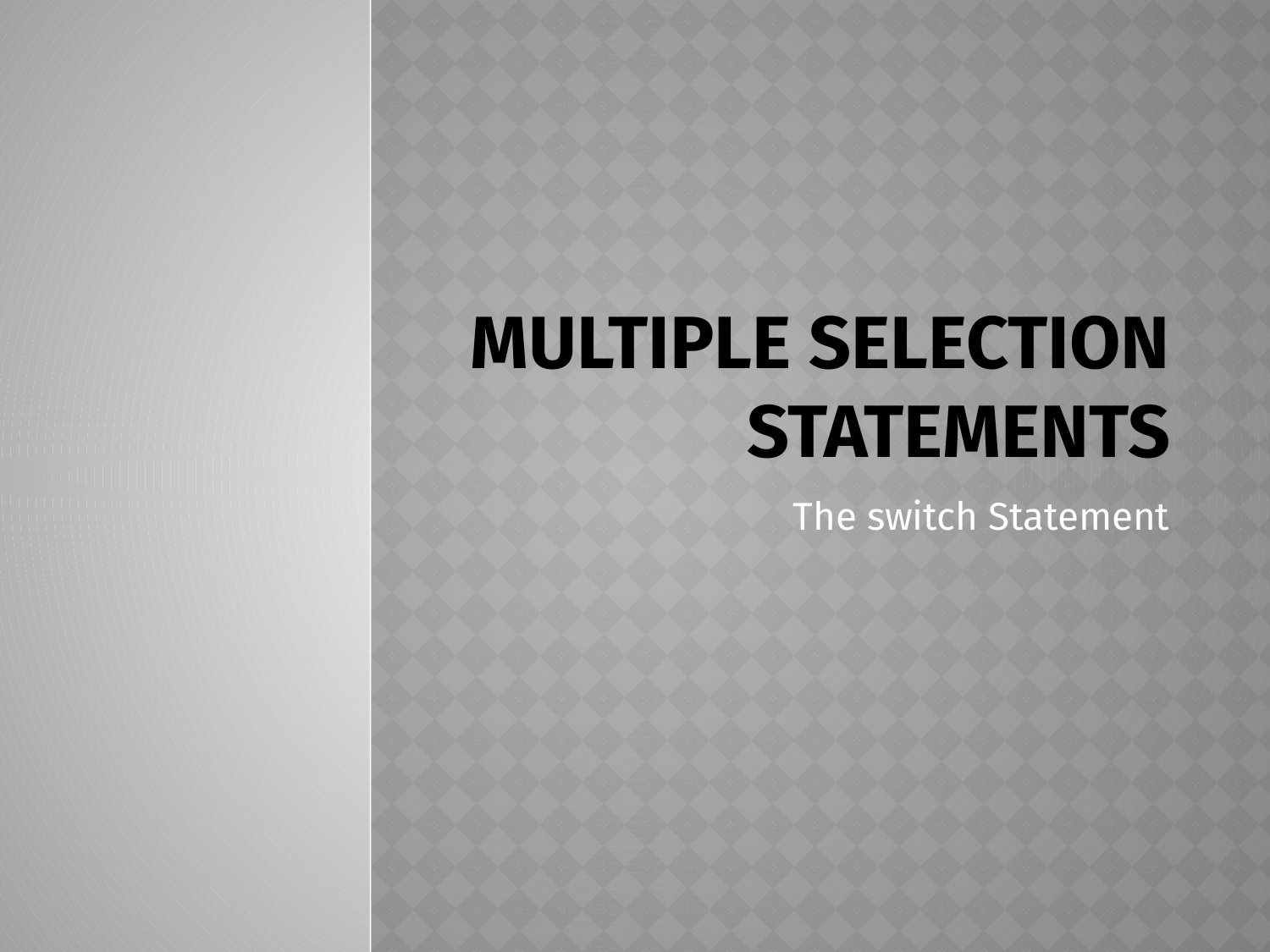

# Multiple selection statements
The switch Statement